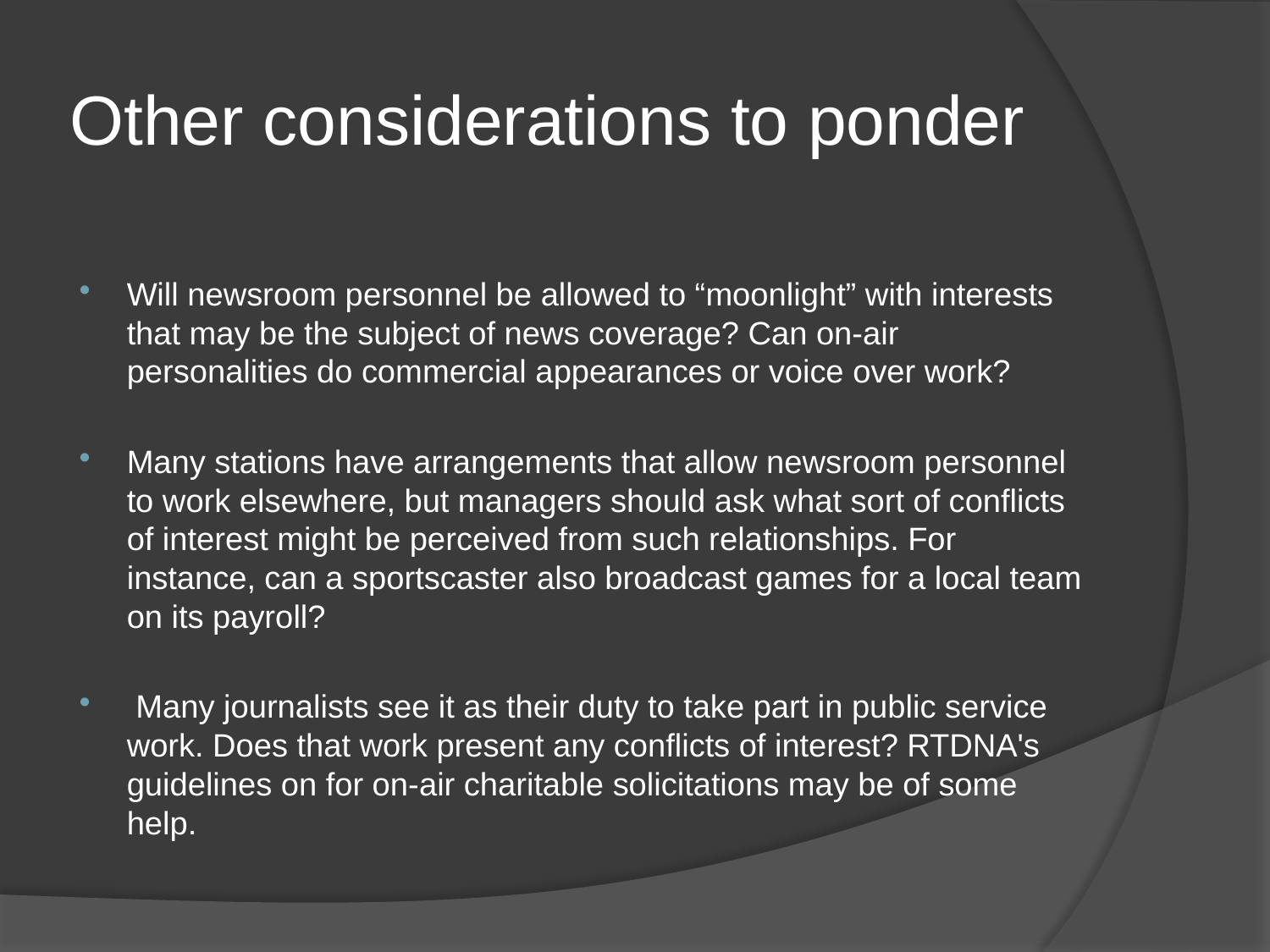

# Other considerations to ponder

Will newsroom personnel be allowed to “moonlight” with interests that may be the subject of news coverage? Can on-air personalities do commercial appearances or voice over work?

Many stations have arrangements that allow newsroom personnel to work elsewhere, but managers should ask what sort of conflicts of interest might be perceived from such relationships. For instance, can a sportscaster also broadcast games for a local team on its payroll?

 Many journalists see it as their duty to take part in public service work. Does that work present any conflicts of interest? RTDNA's guidelines on for on-air charitable solicitations may be of some help.